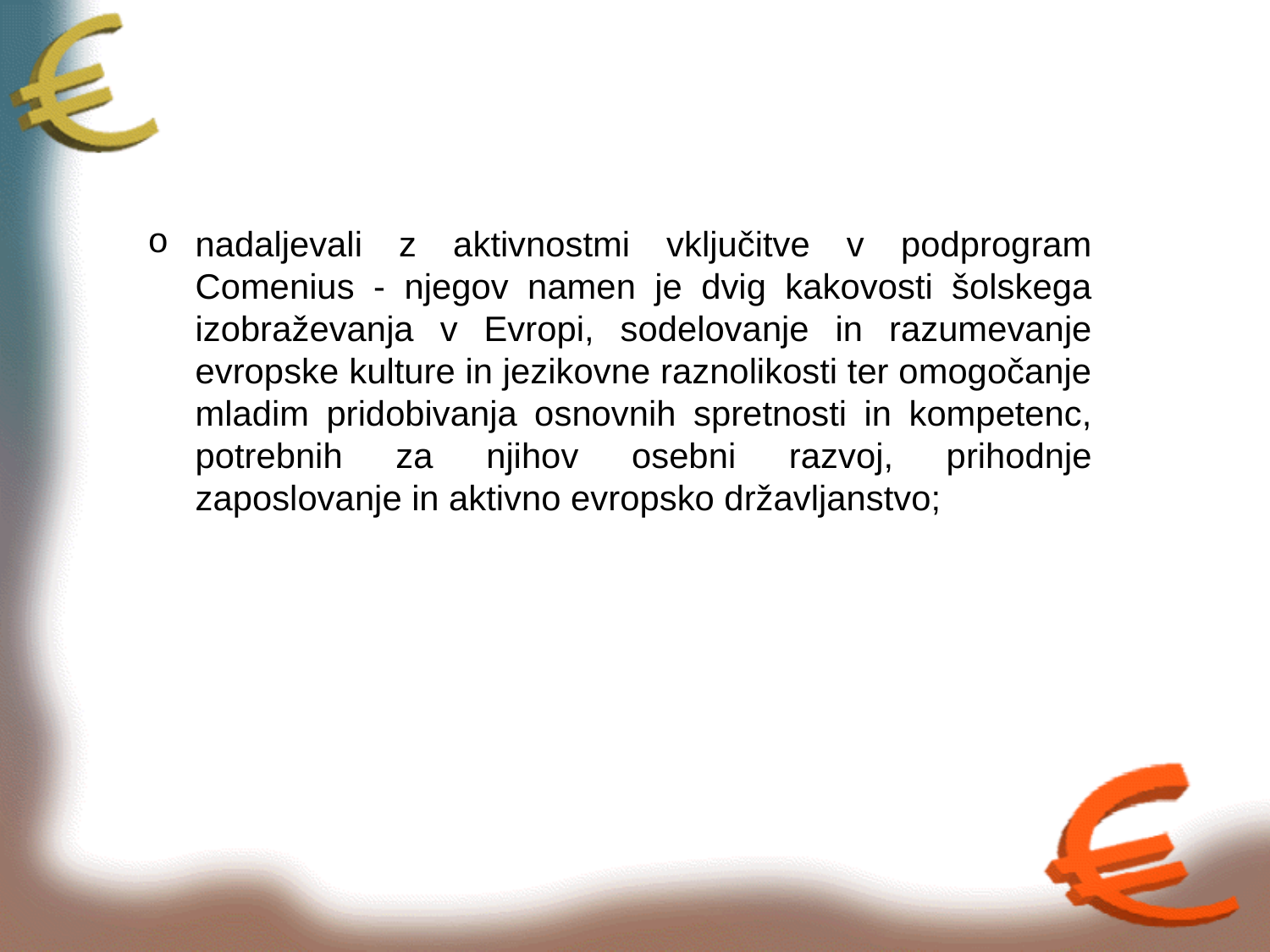

#

nadaljevali z aktivnostmi vključitve v podprogram Comenius - njegov namen je dvig kakovosti šolskega izobraževanja v Evropi, sodelovanje in razumevanje evropske kulture in jezikovne raznolikosti ter omogočanje mladim pridobivanja osnovnih spretnosti in kompetenc, potrebnih za njihov osebni razvoj, prihodnje zaposlovanje in aktivno evropsko državljanstvo;